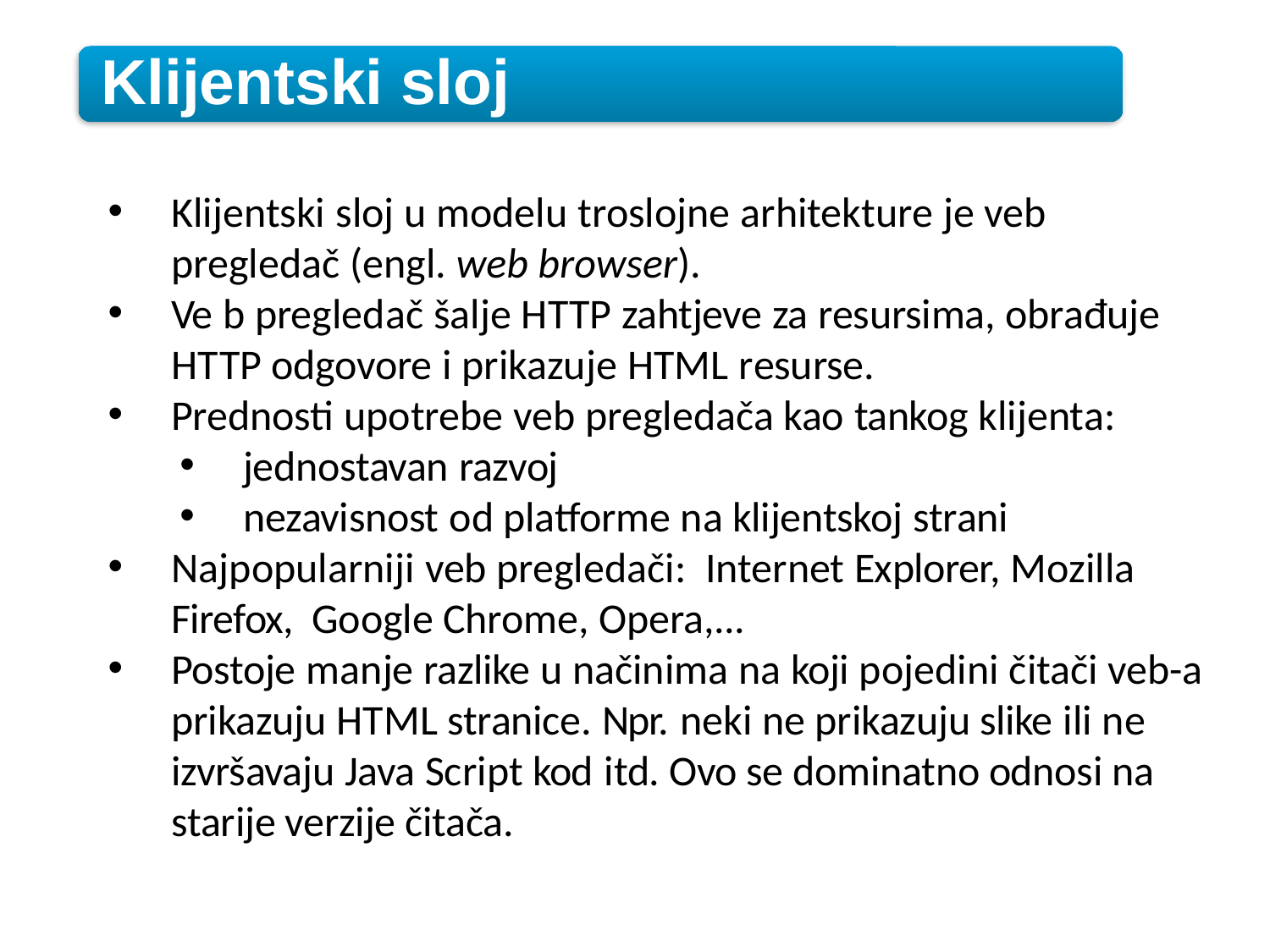

Klijentski sloj
Klijentski sloj u modelu troslojne arhitekture je veb pregledač (engl. web browser).
Ve b pregledač šalje HTTP zahtjeve za resursima, obrađuje HTTP odgovore i prikazuje HTML resurse.
Prednosti upotrebe veb pregledača kao tankog klijenta:
jednostavan razvoj
nezavisnost od platforme na klijentskoj strani
Najpopularniji veb pregledači:  Internet Explorer, Mozilla Firefox,  Google Chrome, Opera,...
Postoje manje razlike u načinima na koji pojedini čitači veb-a prikazuju HTML stranice. Npr. neki ne prikazuju slike ili ne izvršavaju Java Script kod itd. Ovo se dominatno odnosi na starije verzije čitača.